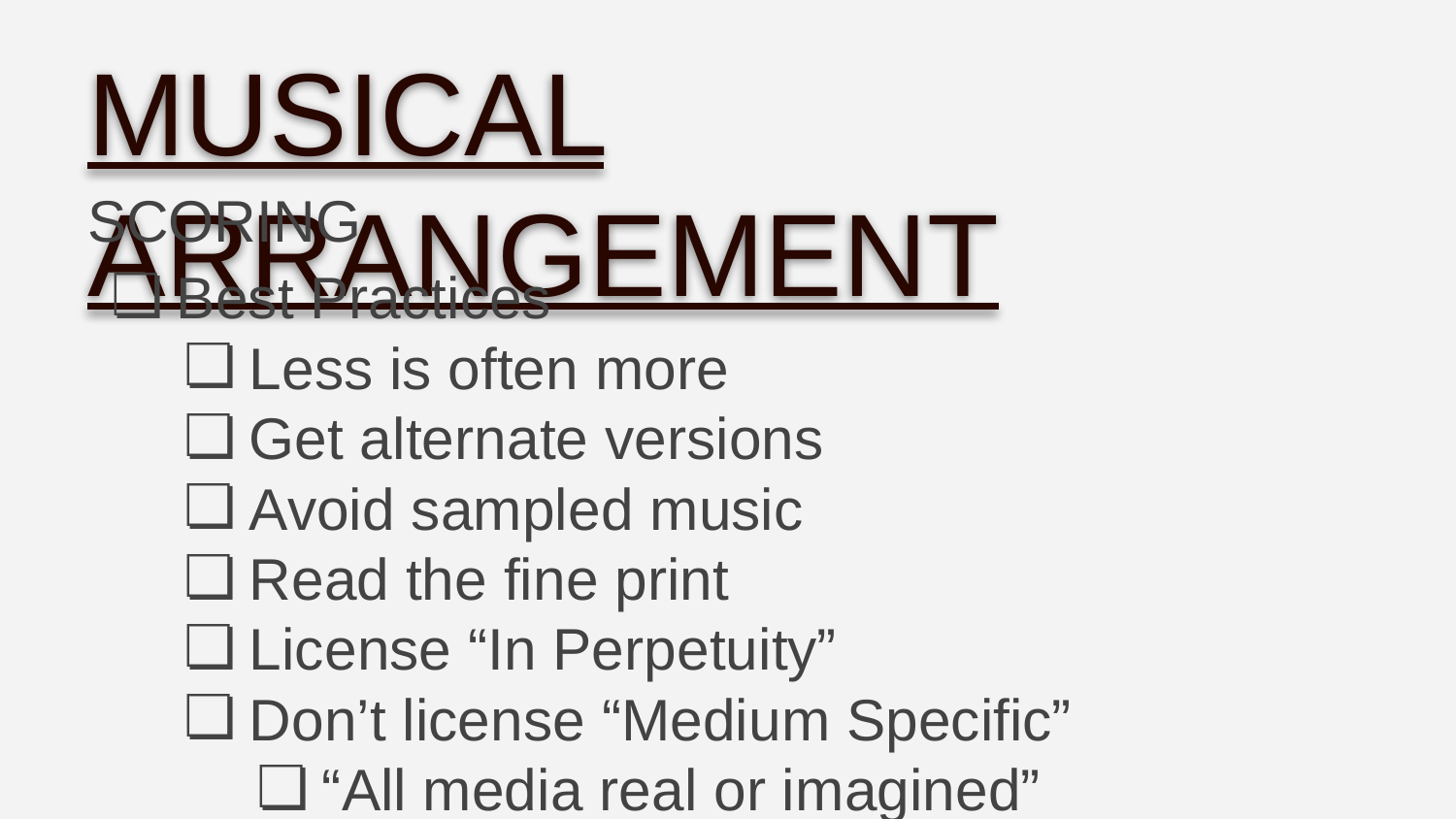

MUSICAL ARRANGEMENT

SCORING
Best Practices
Less is often more
Get alternate versions
Avoid sampled music
Read the fine print
License “In Perpetuity”
Don’t license “Medium Specific”
“All media real or imagined”